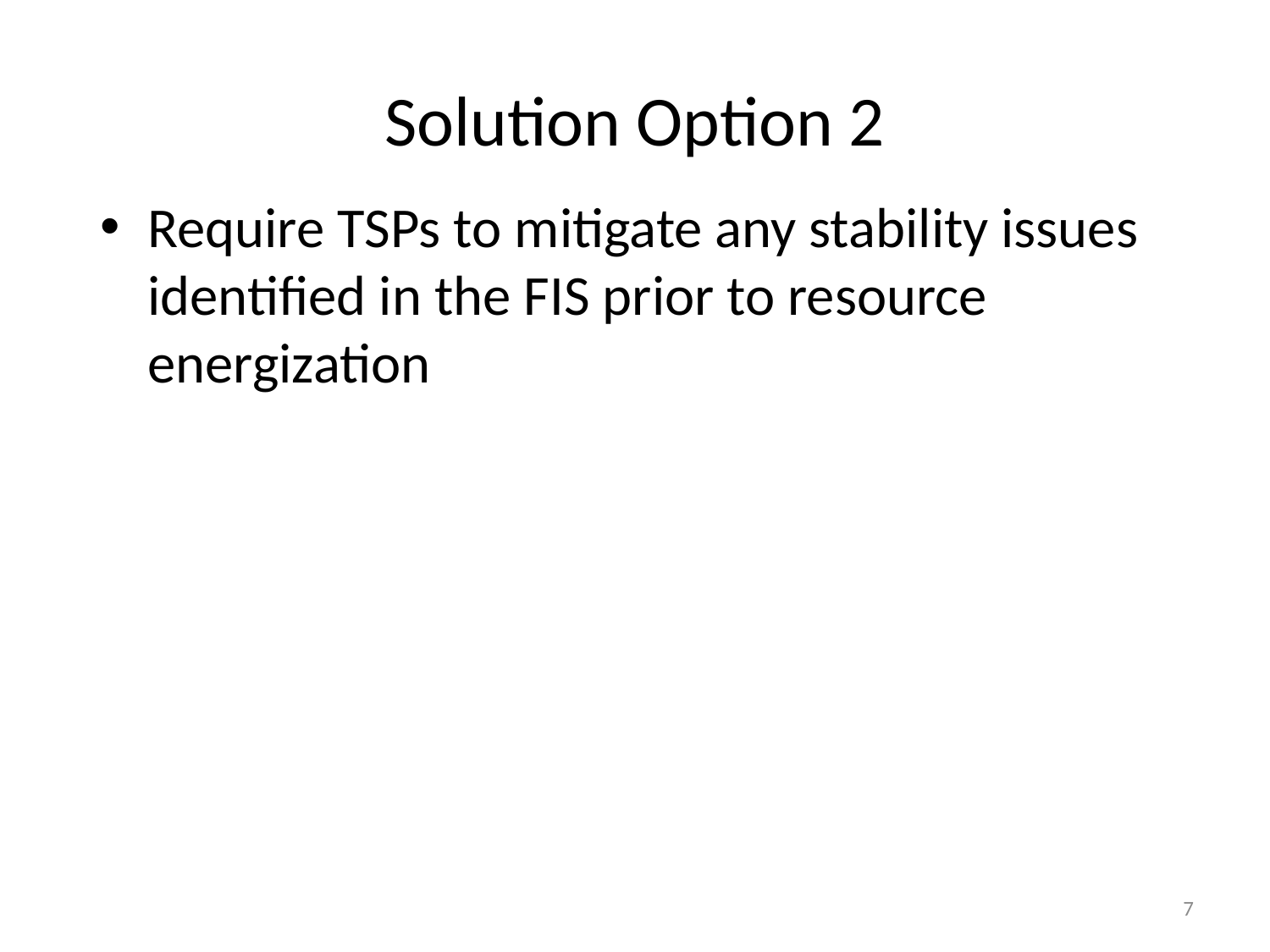

# Solution Option 2
Require TSPs to mitigate any stability issues identified in the FIS prior to resource energization
7